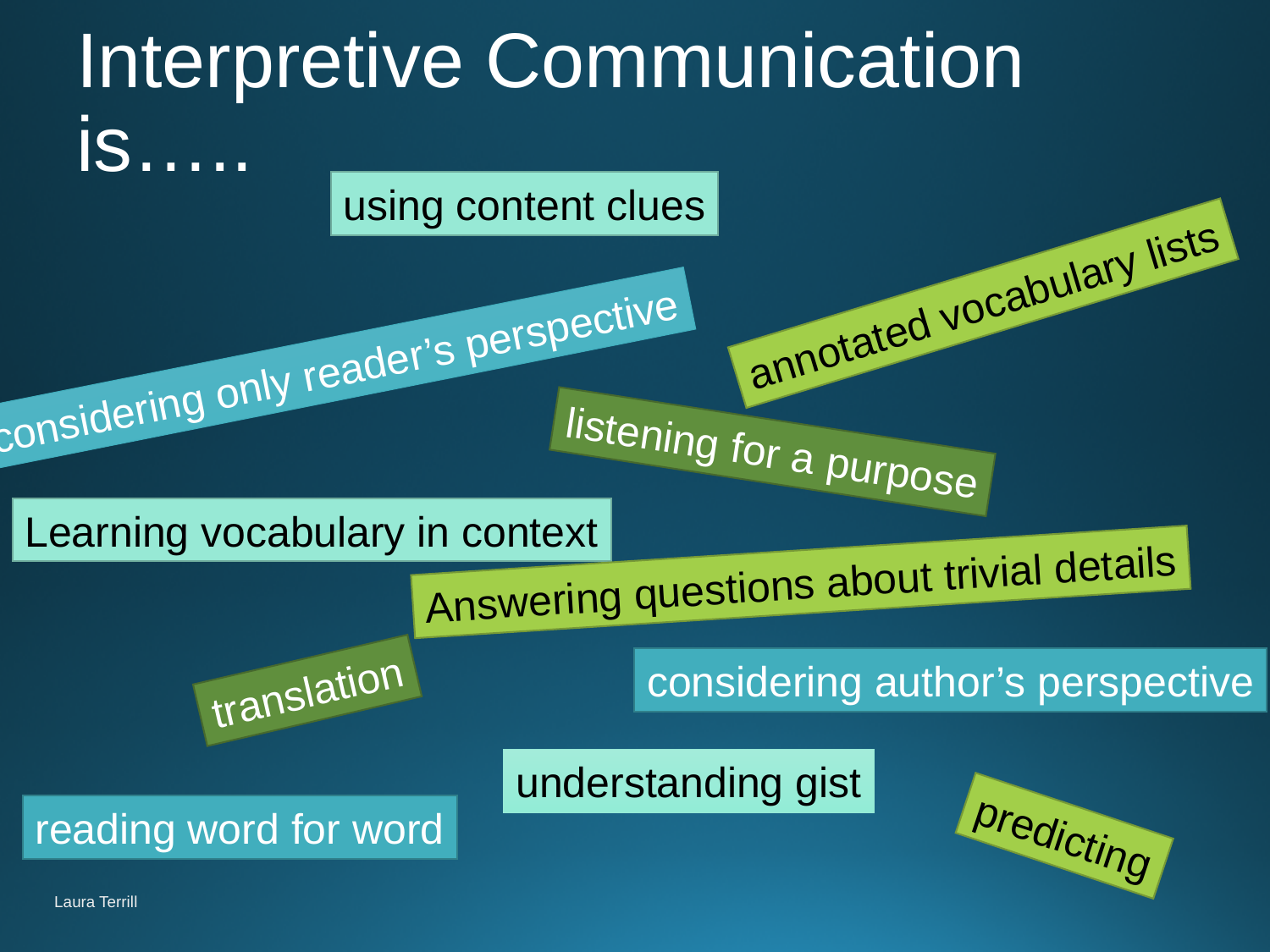

# Interpretive Communication is…..
using content clues
annotated vocabulary lists
considering only reader’s perspective
listening for a purpose
Learning vocabulary in context
Answering questions about trivial details
considering author’s perspective
translation
understanding gist
reading word for word
predicting
Laura Terrill